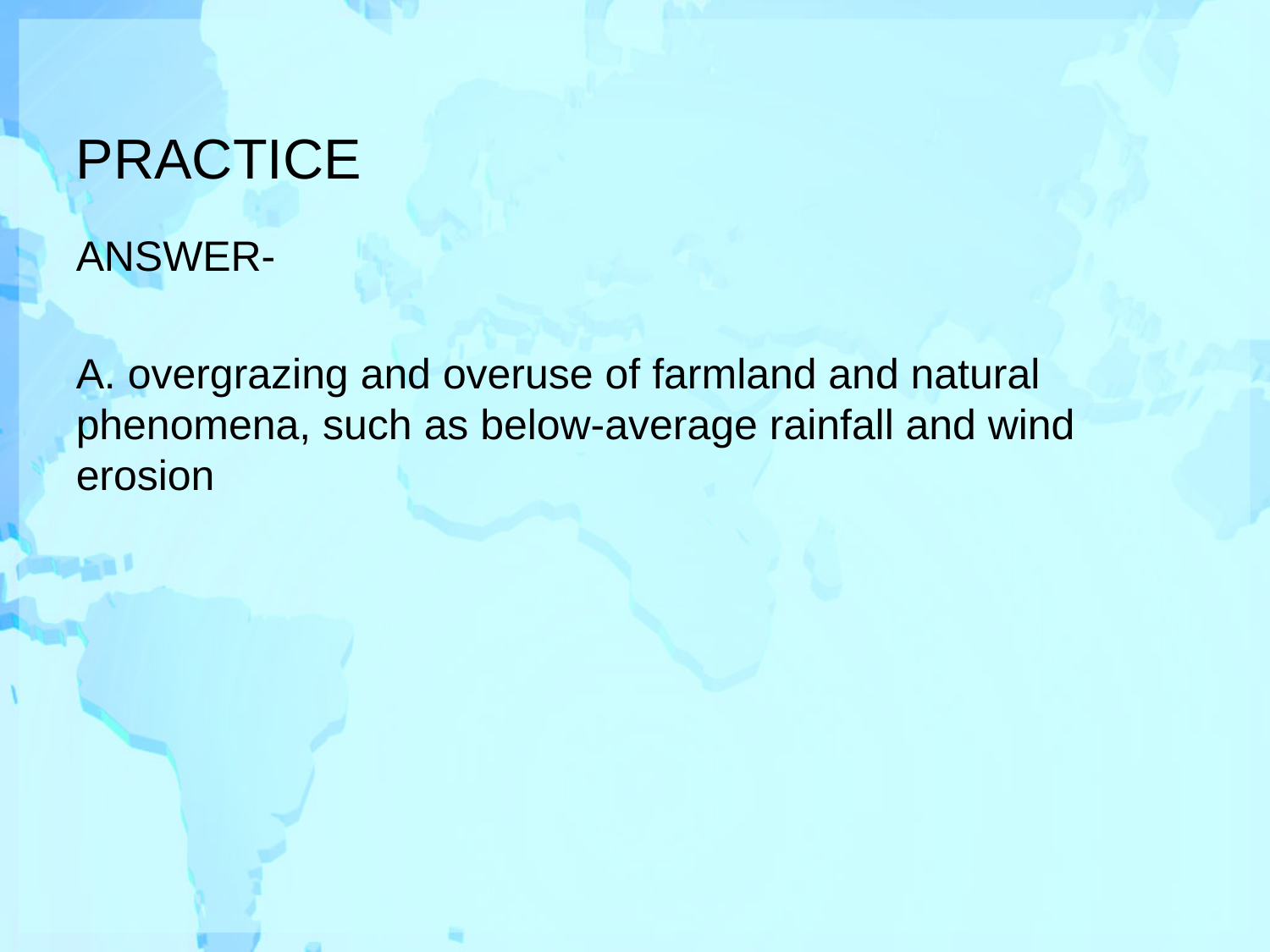

# PRACTICE
ANSWER-

A. overgrazing and overuse of farmland and natural phenomena, such as below-average rainfall and wind erosion